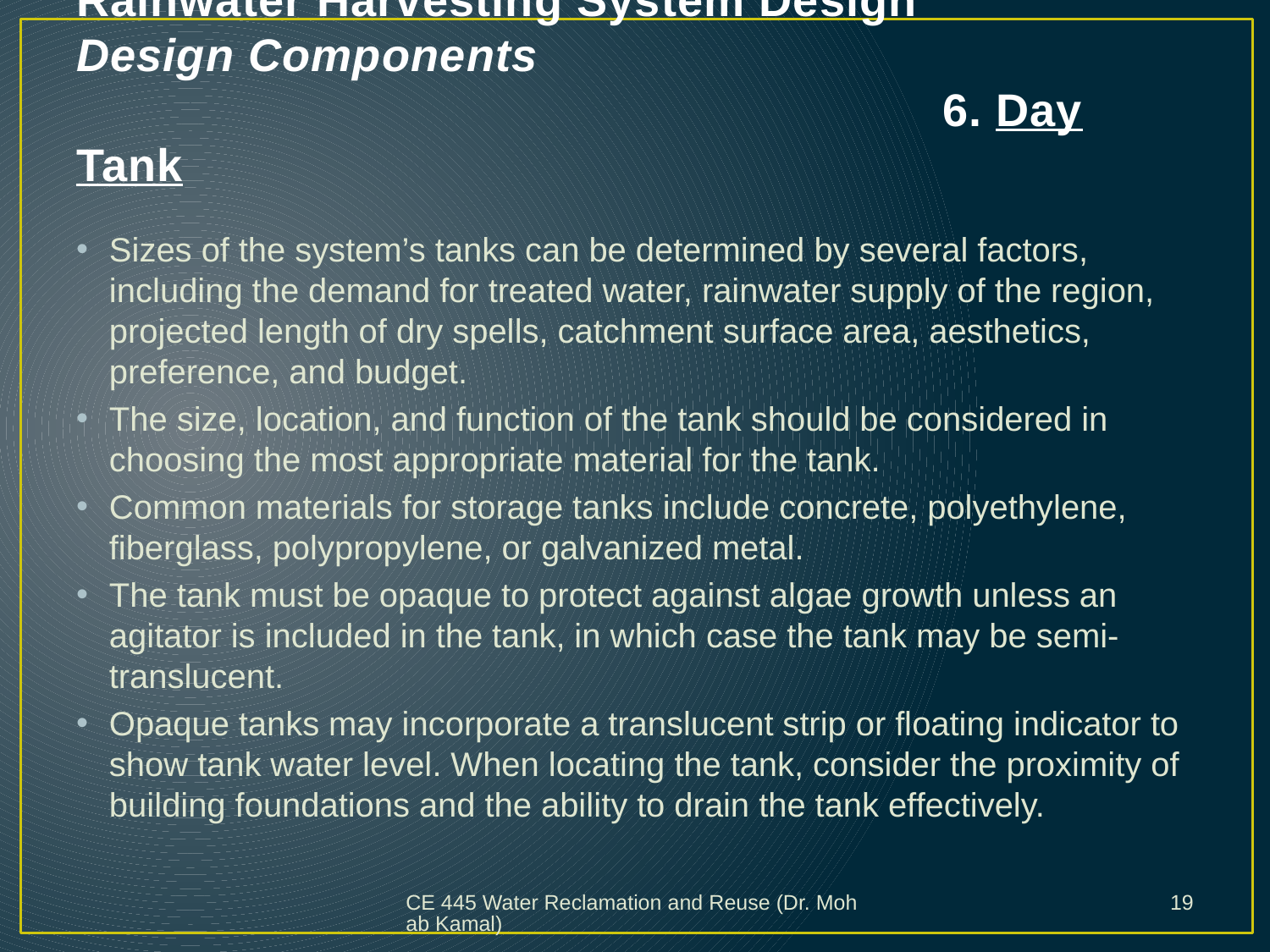

# Rainwater Harvesting System Design Design Components 6. Day Tank
Sizes of the system’s tanks can be determined by several factors, including the demand for treated water, rainwater supply of the region, projected length of dry spells, catchment surface area, aesthetics, preference, and budget.
The size, location, and function of the tank should be considered in choosing the most appropriate material for the tank.
Common materials for storage tanks include concrete, polyethylene, fiberglass, polypropylene, or galvanized metal.
The tank must be opaque to protect against algae growth unless an agitator is included in the tank, in which case the tank may be semi-translucent.
Opaque tanks may incorporate a translucent strip or floating indicator to show tank water level. When locating the tank, consider the proximity of building foundations and the ability to drain the tank effectively.
CE 445 Water Reclamation and Reuse (Dr. Mohab Kamal)
19